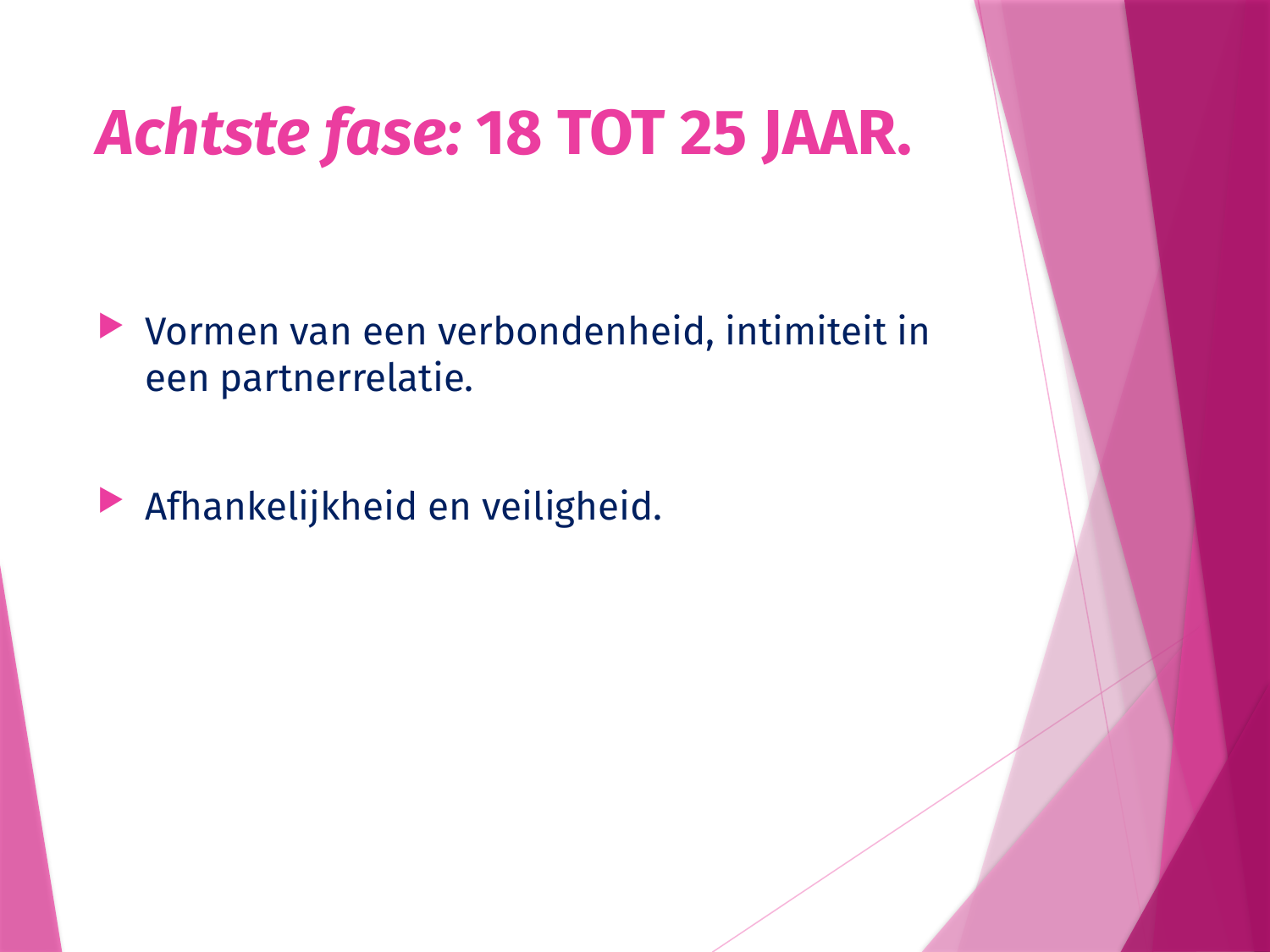

# Achtste fase: 18 TOT 25 JAAR.
Vormen van een verbondenheid, intimiteit in een partnerrelatie.

Afhankelijkheid en veiligheid.